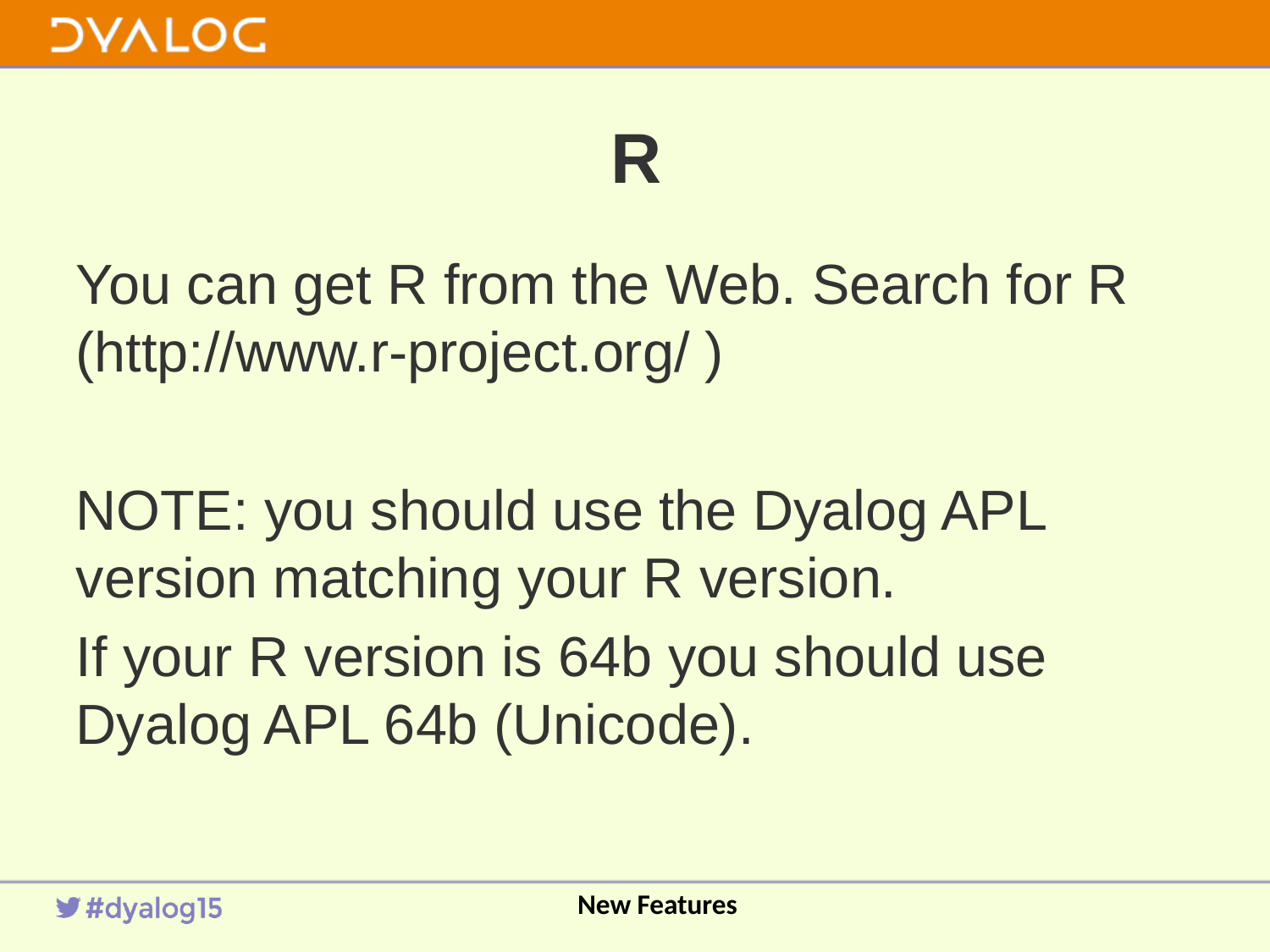

# R
You can get R from the Web. Search for R
(http://www.r-project.org/ )

NOTE: you should use the Dyalog APL version matching your R version.
If your R version is 64b you should use Dyalog APL 64b (Unicode).
New Features